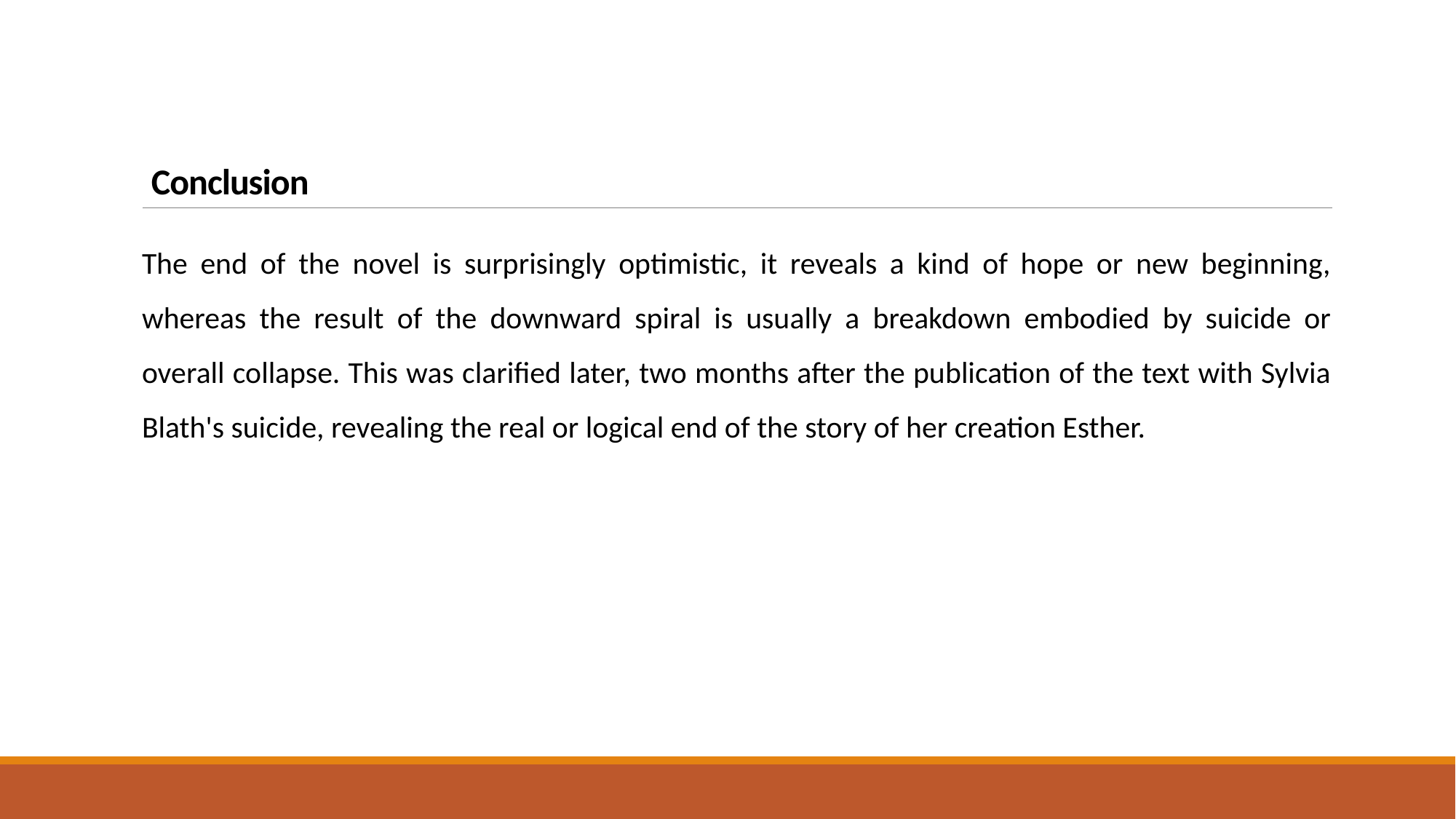

# Conclusion
The end of the novel is surprisingly optimistic, it reveals a kind of hope or new beginning, whereas the result of the downward spiral is usually a breakdown embodied by suicide or overall collapse. This was clarified later, two months after the publication of the text with Sylvia Blath's suicide, revealing the real or logical end of the story of her creation Esther.